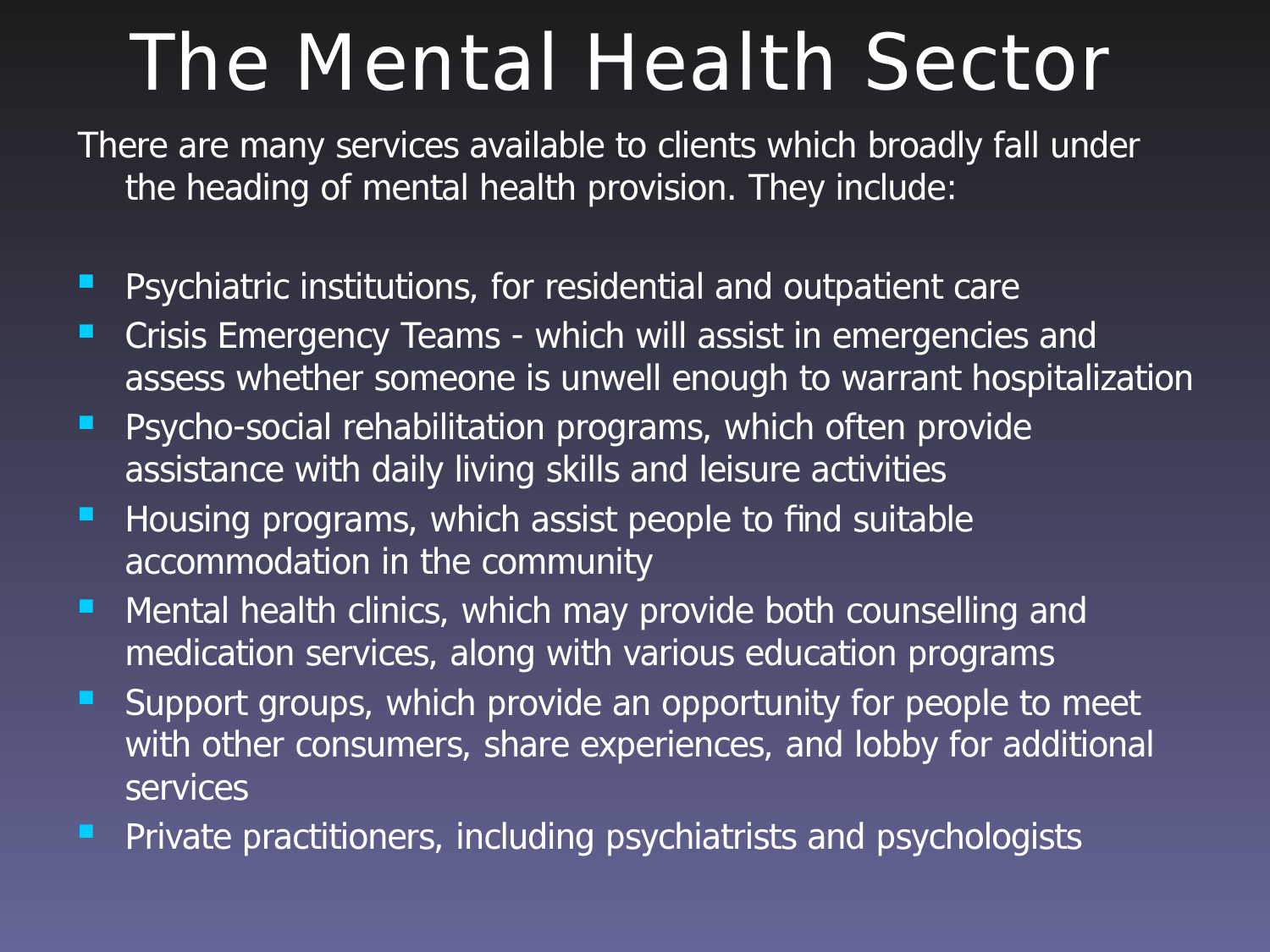

The Mental Health Sector
There are many services available to clients which broadly fall under the heading of mental health provision. They include:

Psychiatric institutions, for residential and outpatient care
Crisis Emergency Teams - which will assist in emergencies and assess whether someone is unwell enough to warrant hospitalization
Psycho-social rehabilitation programs, which often provide assistance with daily living skills and leisure activities
Housing programs, which assist people to find suitable accommodation in the community
Mental health clinics, which may provide both counselling and medication services, along with various education programs
Support groups, which provide an opportunity for people to meet with other consumers, share experiences, and lobby for additional services
Private practitioners, including psychiatrists and psychologists